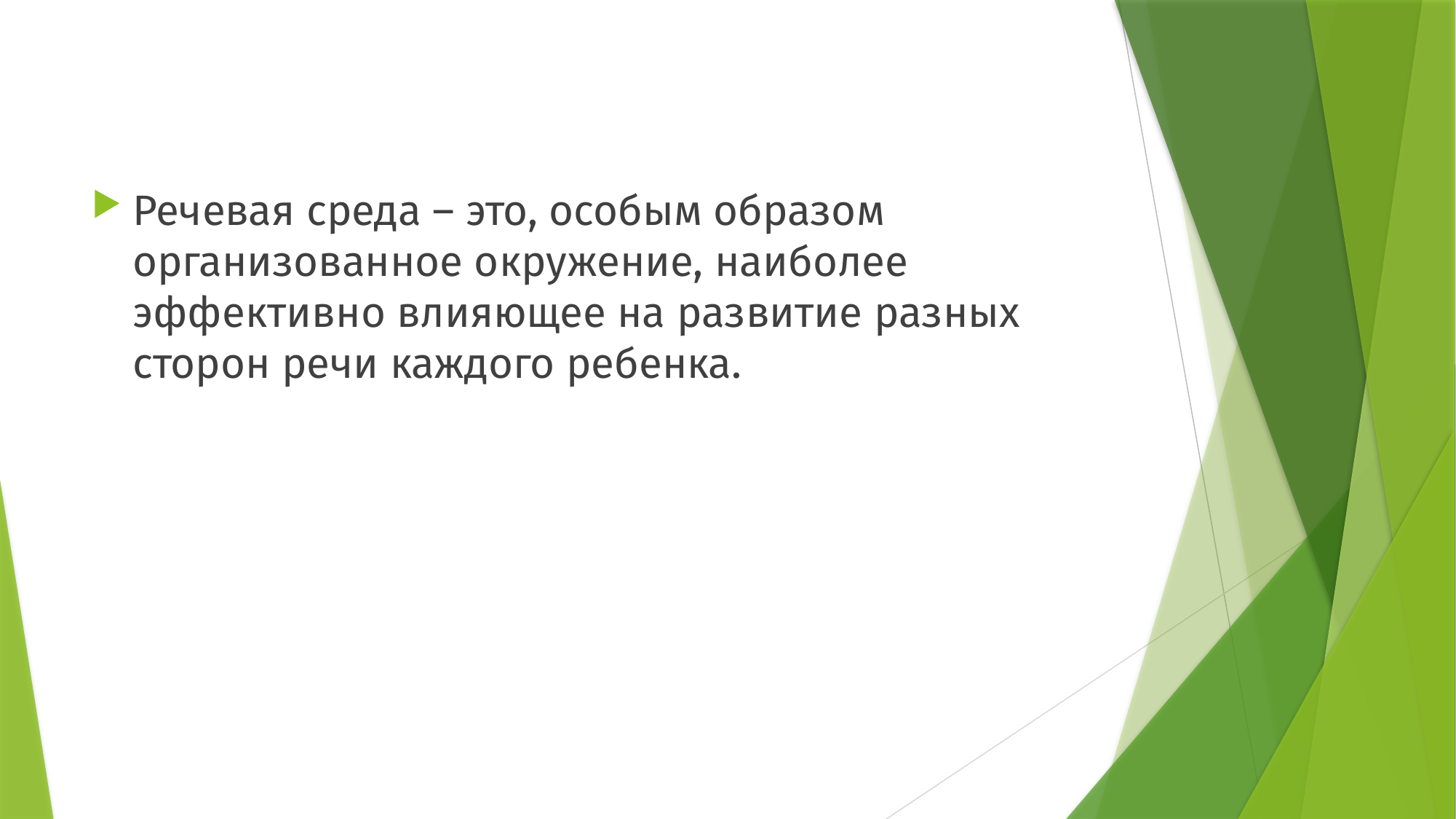

Речевая среда – это, особым образом организованное окружение, наиболее эффективно влияющее на развитие разных сторон речи каждого ребенка.